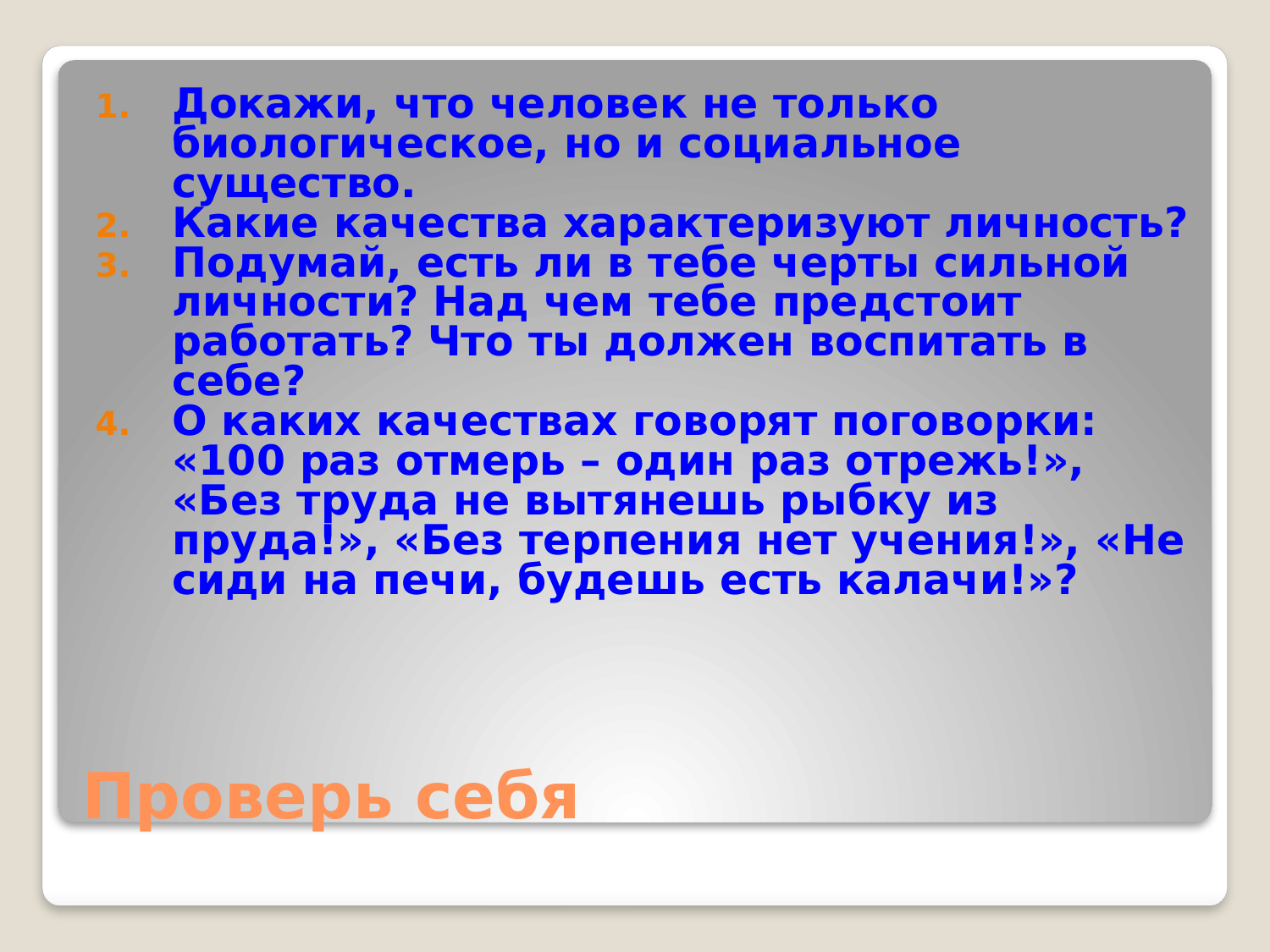

Докажи, что человек не только биологическое, но и социальное существо.
Какие качества характеризуют личность?
Подумай, есть ли в тебе черты сильной личности? Над чем тебе предстоит работать? Что ты должен воспитать в себе?
О каких качествах говорят поговорки: «100 раз отмерь – один раз отрежь!», «Без труда не вытянешь рыбку из пруда!», «Без терпения нет учения!», «Не сиди на печи, будешь есть калачи!»?

# Проверь себя